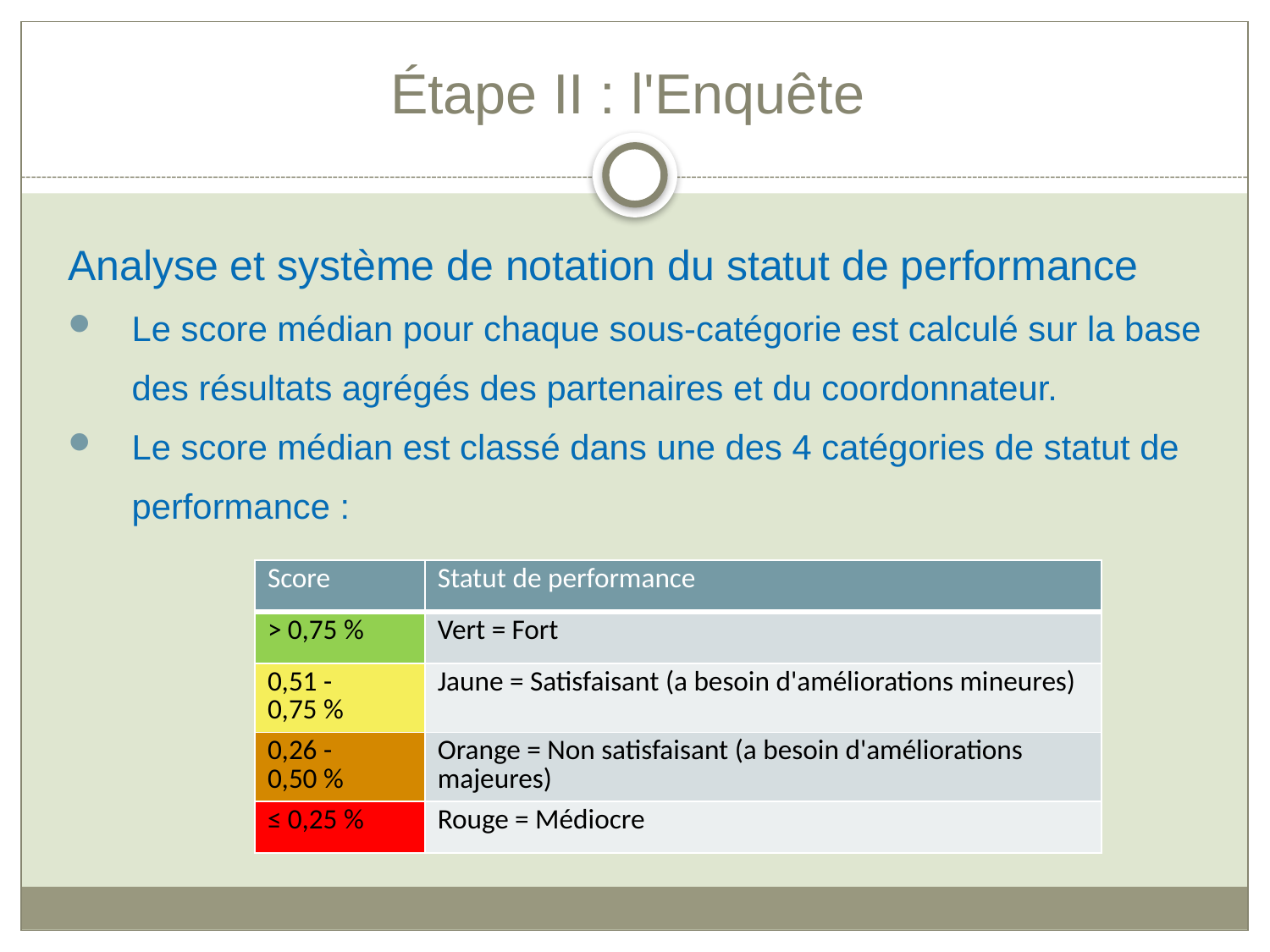

# Étape II : l'Enquête
Analyse et système de notation du statut de performance
Le score médian pour chaque sous-catégorie est calculé sur la base des résultats agrégés des partenaires et du coordonnateur.
Le score médian est classé dans une des 4 catégories de statut de performance :

| Score | Statut de performance |
| --- | --- |
| > 0,75 % | Vert = Fort |
| 0,51 - 0,75 % | Jaune = Satisfaisant (a besoin d'améliorations mineures) |
| 0,26 - 0,50 % | Orange = Non satisfaisant (a besoin d'améliorations majeures) |
| ≤ 0,25 % | Rouge = Médiocre |